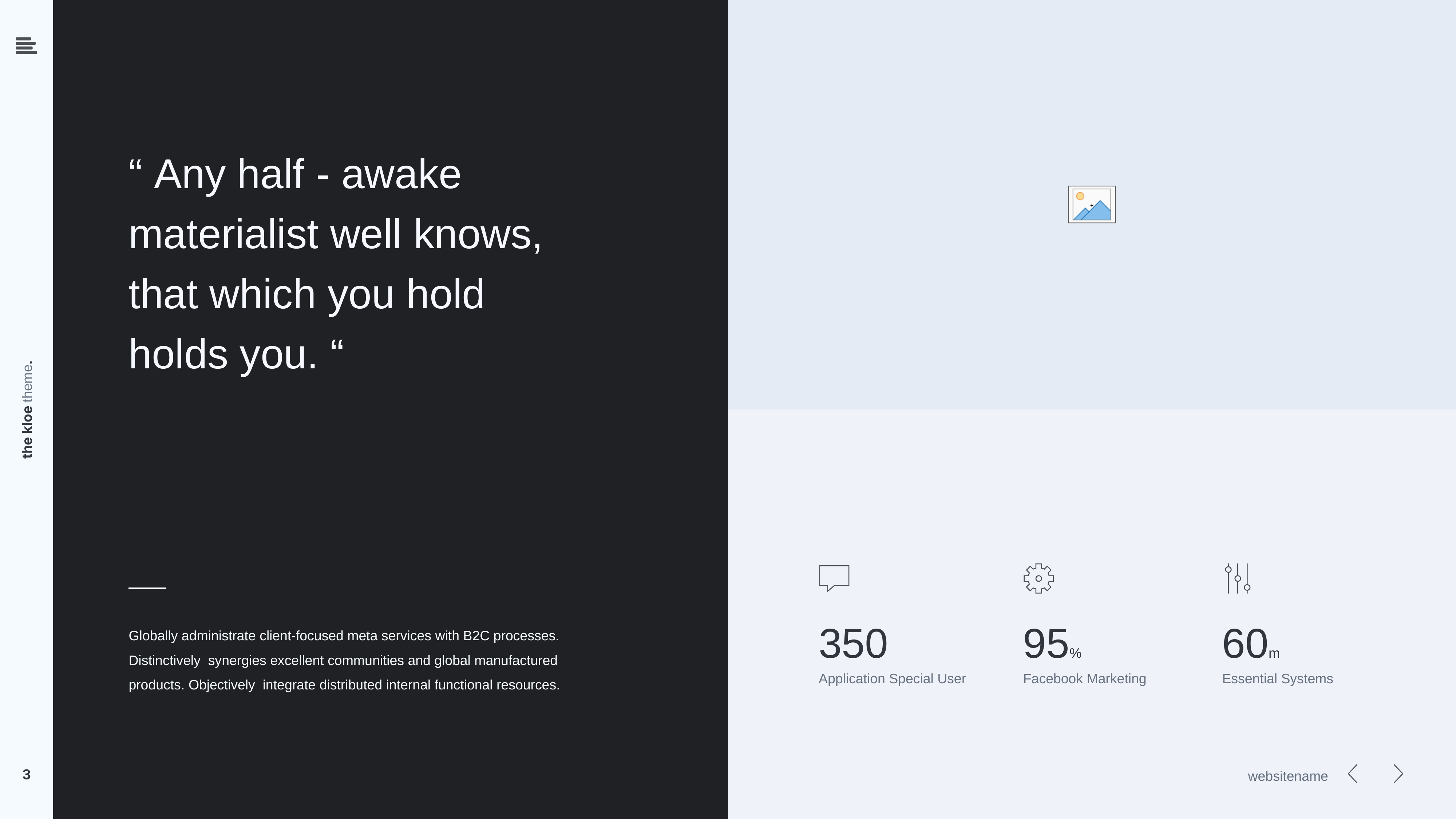

“ Any half - awake
materialist well knows,
that which you hold
holds you. “

350
Application Special User
95%
Facebook Marketing
60m
Essential Systems
Globally administrate client-focused meta services with B2C processes.
Distinctively  synergies excellent communities and global manufactured
products. Objectively  integrate distributed internal functional resources.
3